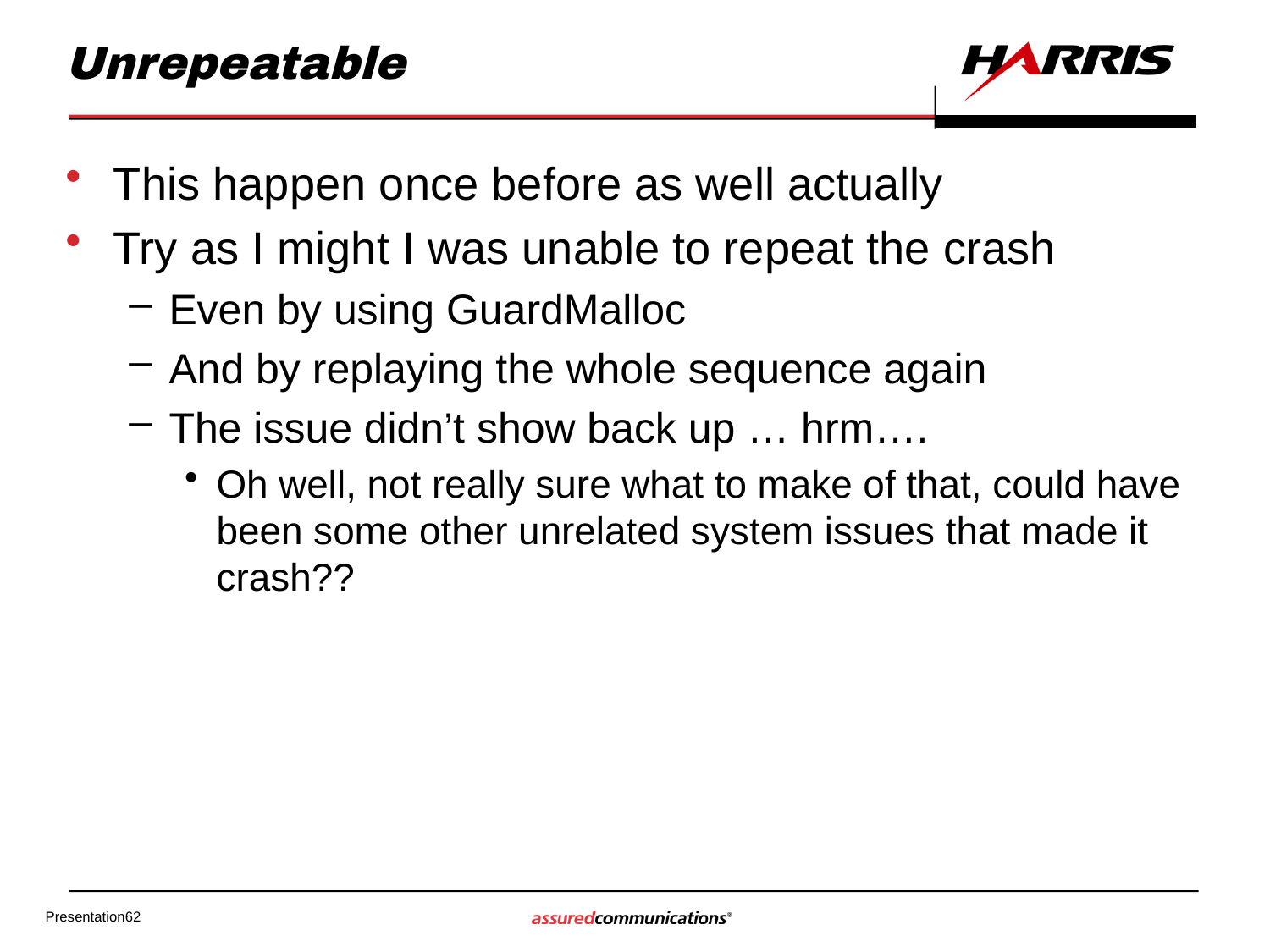

# Unrepeatable
This happen once before as well actually
Try as I might I was unable to repeat the crash
Even by using GuardMalloc
And by replaying the whole sequence again
The issue didn’t show back up … hrm….
Oh well, not really sure what to make of that, could have been some other unrelated system issues that made it crash??